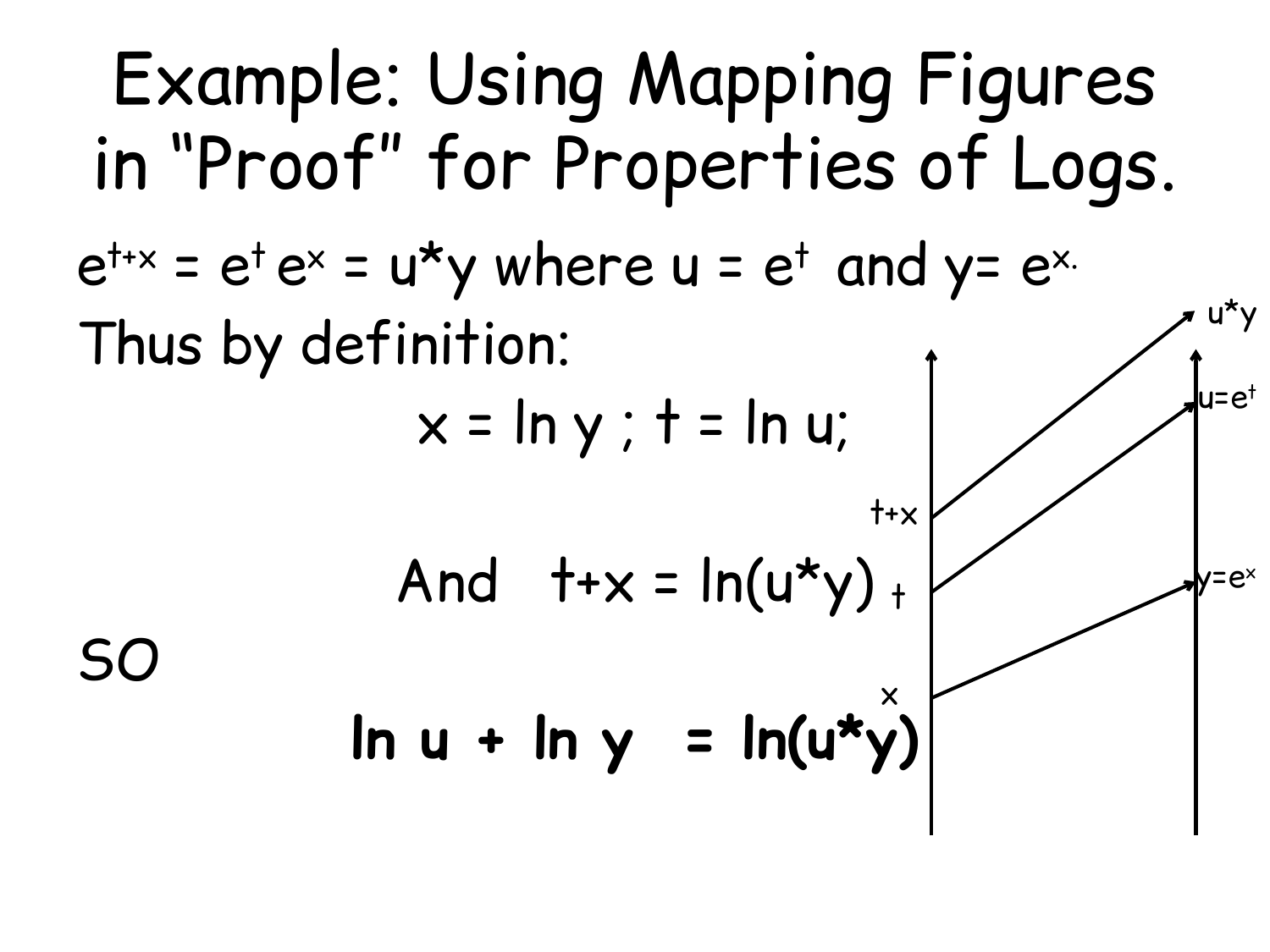

# Example: Using Mapping Figures in “Proof” for Properties of Logs.
et+x = et ex = u*y where u = et  and y= ex.
Thus by definition:
x = ln y ; t = ln u;

And   t+x = ln(u*y)
SO
ln u + ln y  = ln(u*y)
u*y
u=et
t+x
y=ex
t
x